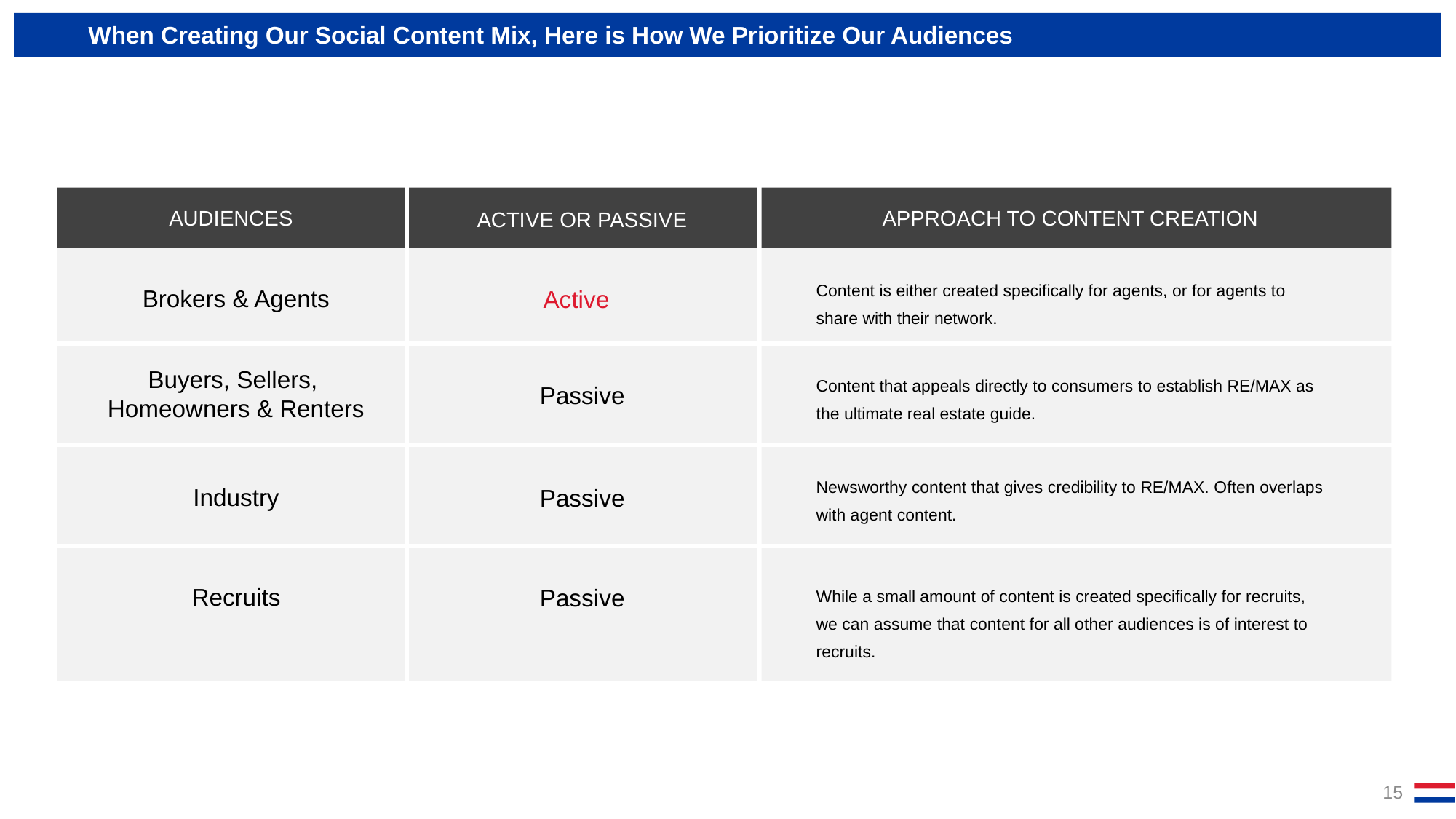

When Creating Our Social Content Mix, Here is How We Prioritize Our Audiences

AUDIENCES
APPROACH TO CONTENT CREATION
ACTIVE OR PASSIVE

Content is either created specifically for agents, or for agents to share with their network.
Brokers & Agents
Active
Buyers, Sellers,
Homeowners & Renters
Content that appeals directly to consumers to establish RE/MAX as the ultimate real estate guide.
Passive
Newsworthy content that gives credibility to RE/MAX. Often overlaps with agent content.
Industry
Passive
While a small amount of content is created specifically for recruits, we can assume that content for all other audiences is of interest to recruits.
Recruits
Passive
15